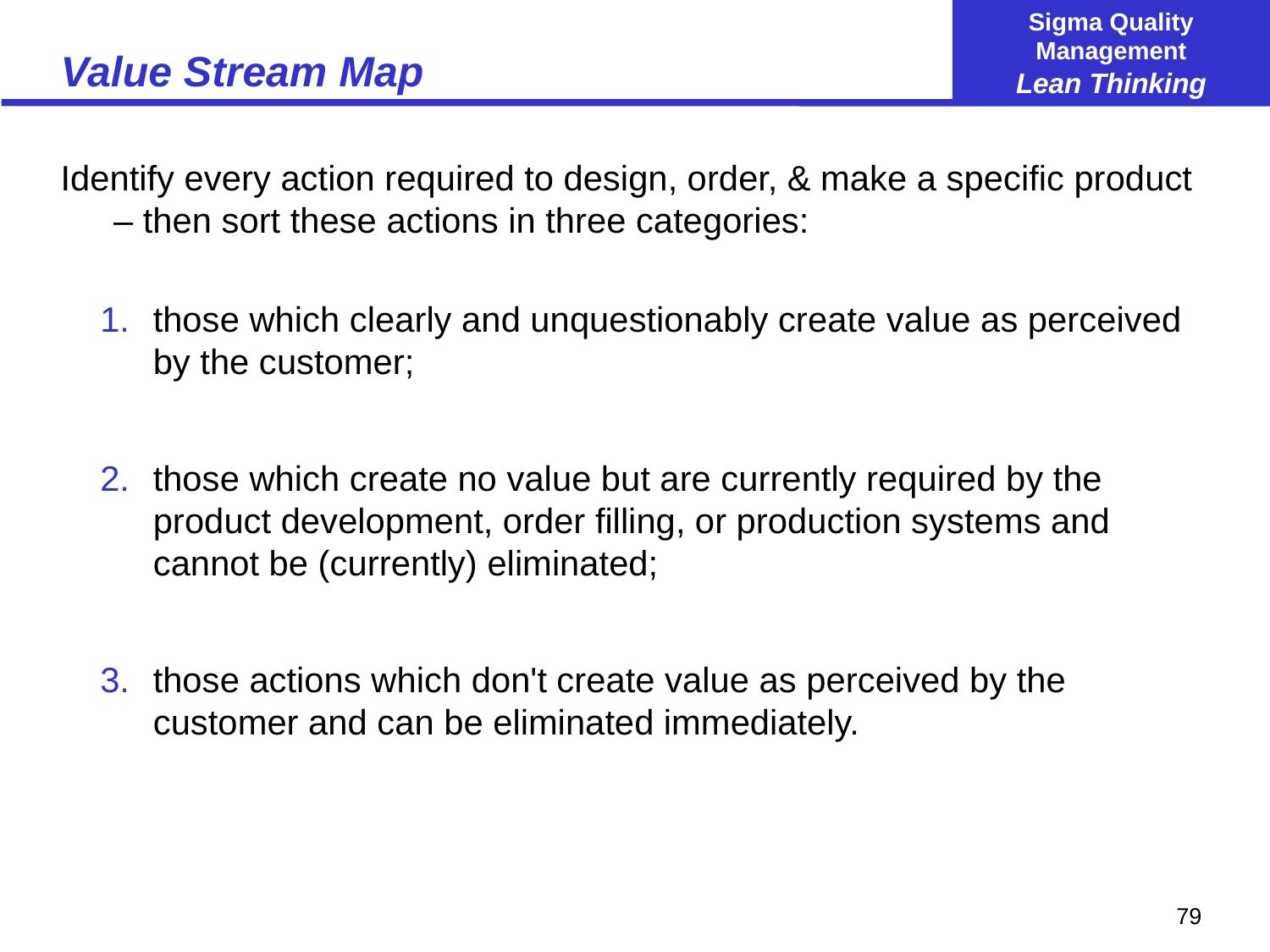

# Value Stream Map
Identify every action required to design, order, & make a specific product – then sort these actions in three categories:

those which clearly and unquestionably create value as perceived by the customer;

those which create no value but are currently required by the product development, order filling, or production systems and cannot be (currently) eliminated;

those actions which don't create value as perceived by the customer and can be eliminated immediately.